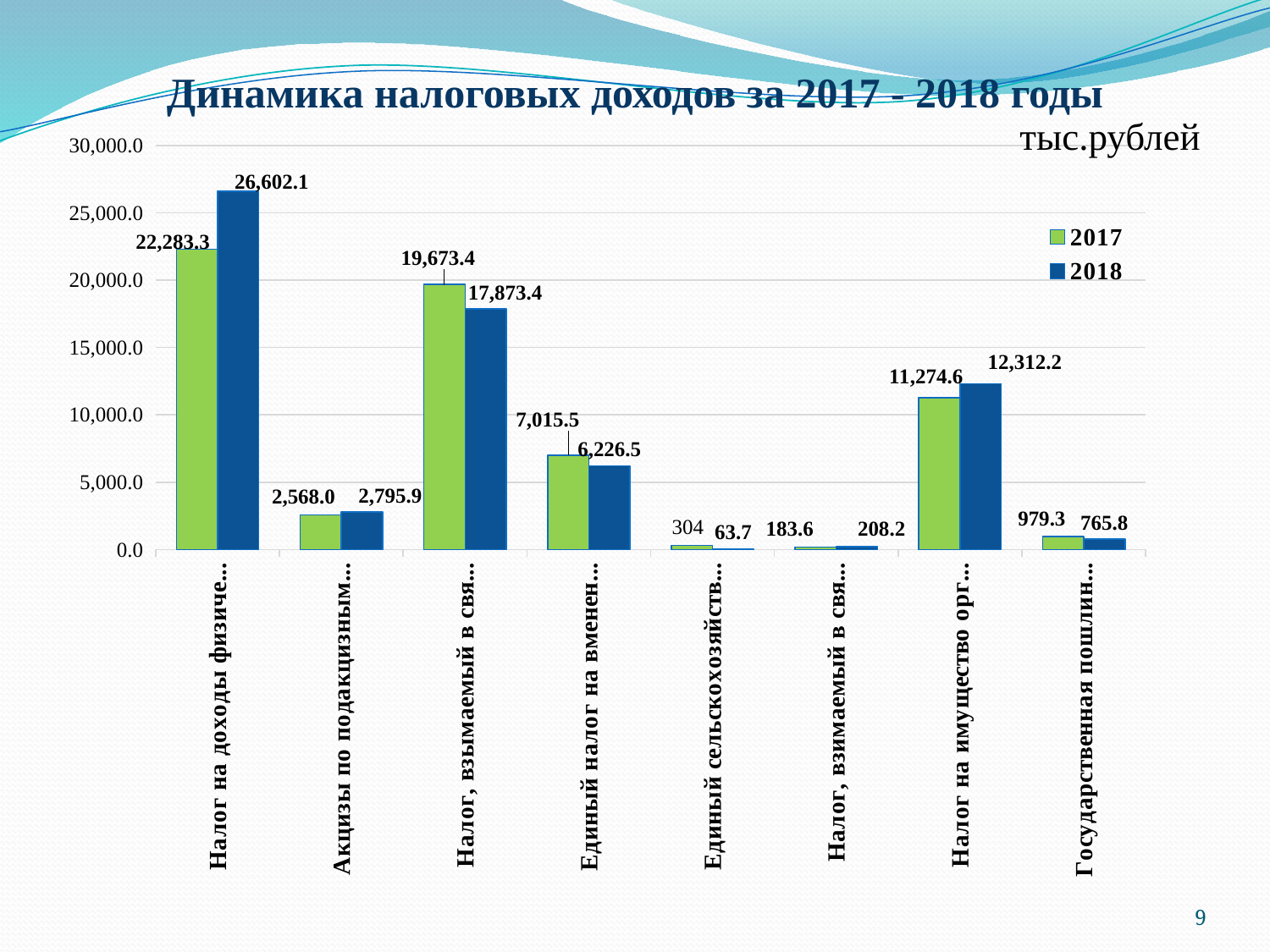

# Динамика налоговых доходов за 2017 - 2018 годы
тыс.рублей

### Chart

| Category | 2017 | 2018 |
|---|---|---|
| Налог на доходы физических лиц | 22283.25541 | 26602.10816 |
| Акцизы по подакцизным товарам (продуктам), производимым на территории РФ | 2568.01747 | 2795.92285 |
| Налог, взымаемый в связи с применением упрощенной системы налогообложения | 19673.4206 | 17873.36103 |
| Единый налог на вмененный доход для отдельных видов деятельности | 7015.45317 | 6226.5496 |
| Единый сельскохозяйственный налог | 304.019 | 63.71837 |
| Налог, взимаемый в связи с применением патентной системы налогообложения | 183.557 | 208.21998 |
| Налог на имущество организаций | 11274.60246 | 12312.16088 |
| Государственная пошлина по делам, рассматриваемым в судах общей юрисдикции | 979.31872 | 765.80752 |
9